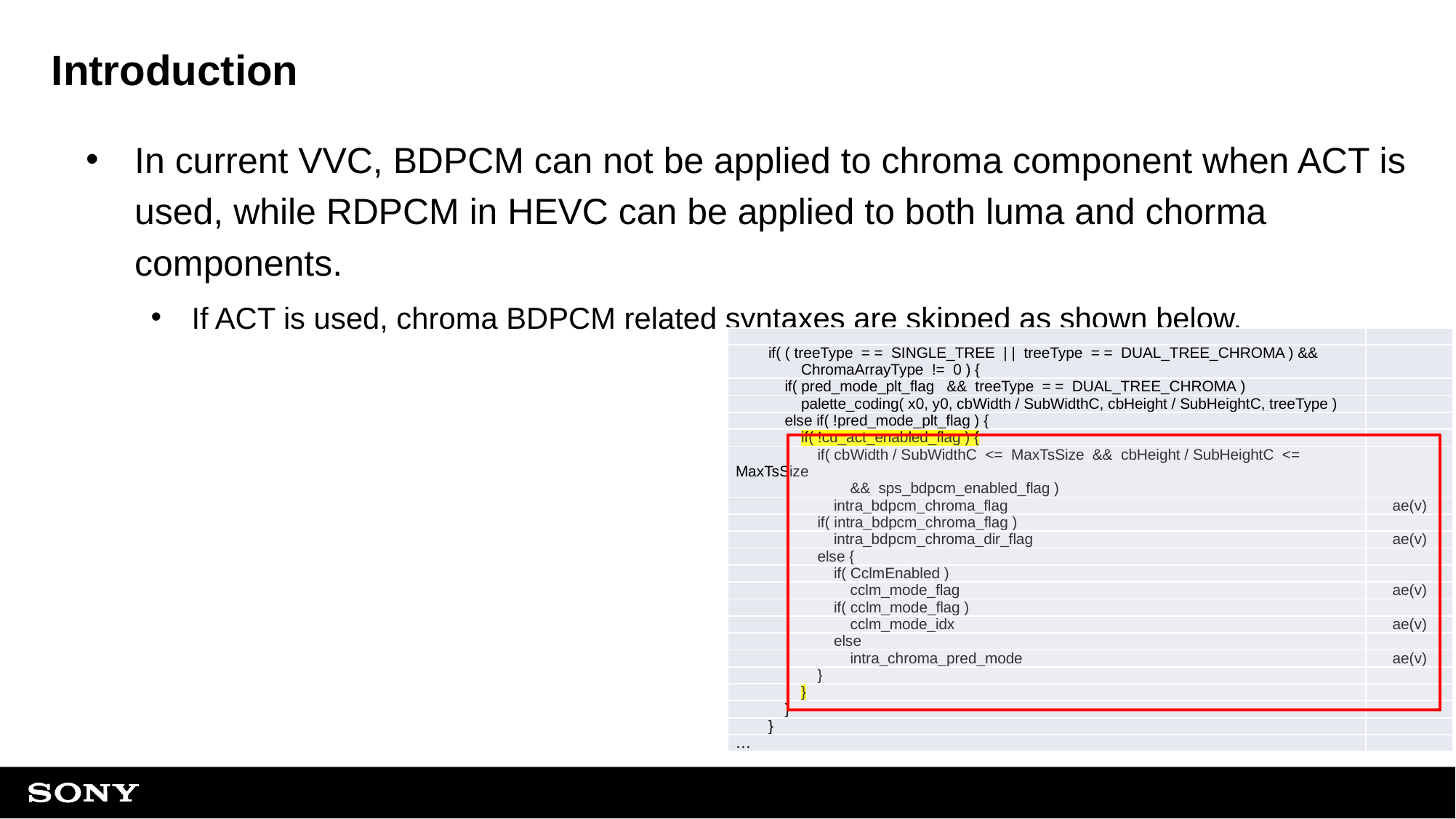

# Introduction
In current VVC, BDPCM can not be applied to chroma component when ACT is used, while RDPCM in HEVC can be applied to both luma and chorma components.
If ACT is used, chroma BDPCM related syntaxes are skipped as shown below.

|  |  |
| --- | --- |
| if( ( treeType = = SINGLE\_TREE | | treeType = = DUAL\_TREE\_CHROMA ) && ChromaArrayType != 0 ) { |  |
| if( pred\_mode\_plt\_flag && treeType = = DUAL\_TREE\_CHROMA ) |  |
| palette\_coding( x0, y0, cbWidth / SubWidthC, cbHeight / SubHeightC, treeType ) |  |
| else if( !pred\_mode\_plt\_flag ) { |  |
| if( !cu\_act\_enabled\_flag ) { |  |
| if( cbWidth / SubWidthC <= MaxTsSize && cbHeight / SubHeightC <= MaxTsSize && sps\_bdpcm\_enabled\_flag ) |  |
| intra\_bdpcm\_chroma\_flag | ae(v) |
| if( intra\_bdpcm\_chroma\_flag ) |  |
| intra\_bdpcm\_chroma\_dir\_flag | ae(v) |
| else { |  |
| if( CclmEnabled ) |  |
| cclm\_mode\_flag | ae(v) |
| if( cclm\_mode\_flag ) |  |
| cclm\_mode\_idx | ae(v) |
| else |  |
| intra\_chroma\_pred\_mode | ae(v) |
| } |  |
| } |  |
| } |  |
| } |  |
| … |  |